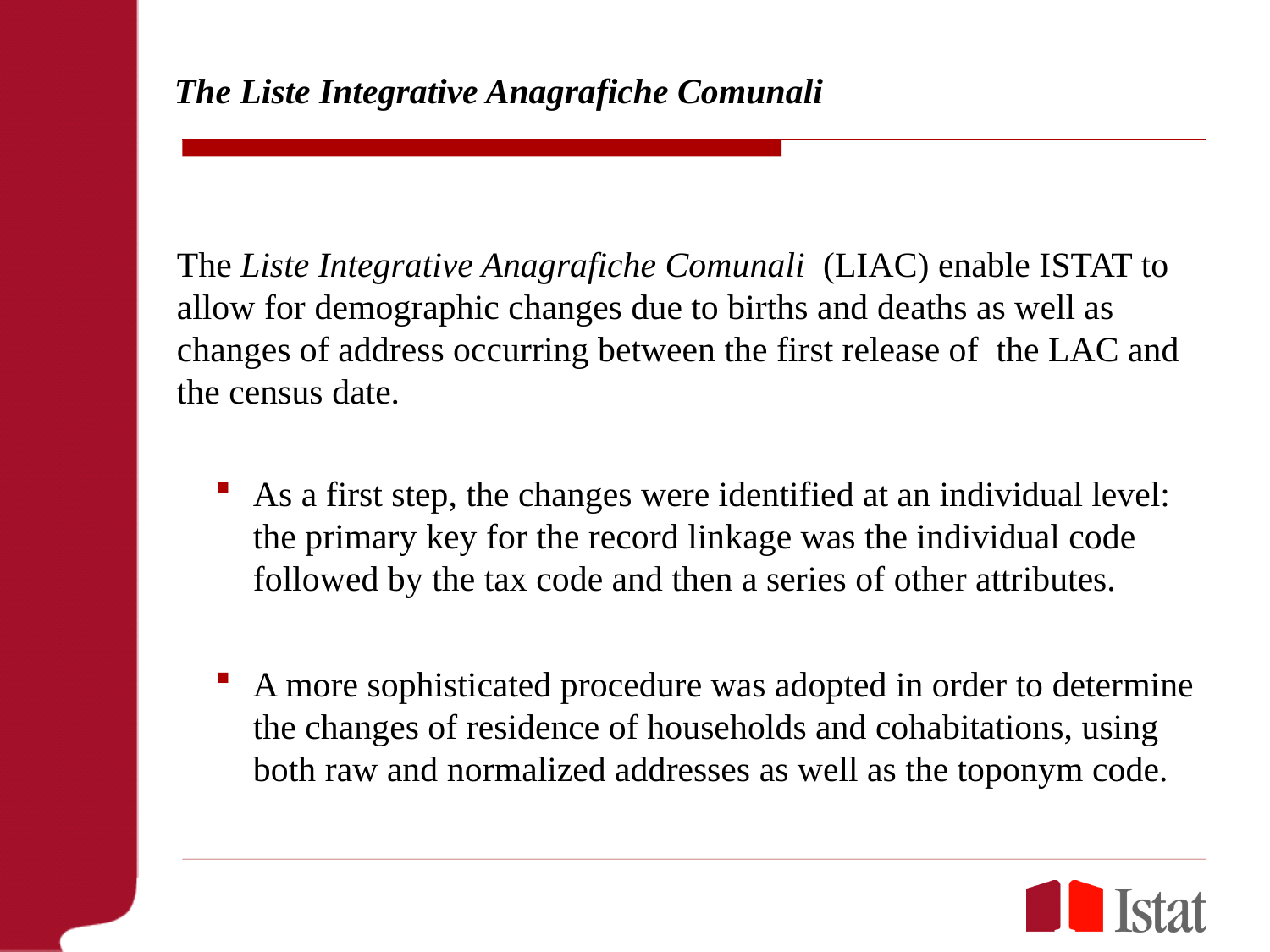

# The Liste Integrative Anagrafiche Comunali

The Liste Integrative Anagrafiche Comunali  (LIAC) enable ISTAT to allow for demographic changes due to births and deaths as well as changes of address occurring between the first release of  the LAC and the census date.

As a first step, the changes were identified at an individual level: the primary key for the record linkage was the individual code followed by the tax code and then a series of other attributes.

A more sophisticated procedure was adopted in order to determine the changes of residence of households and cohabitations, using both raw and normalized addresses as well as the toponym code.